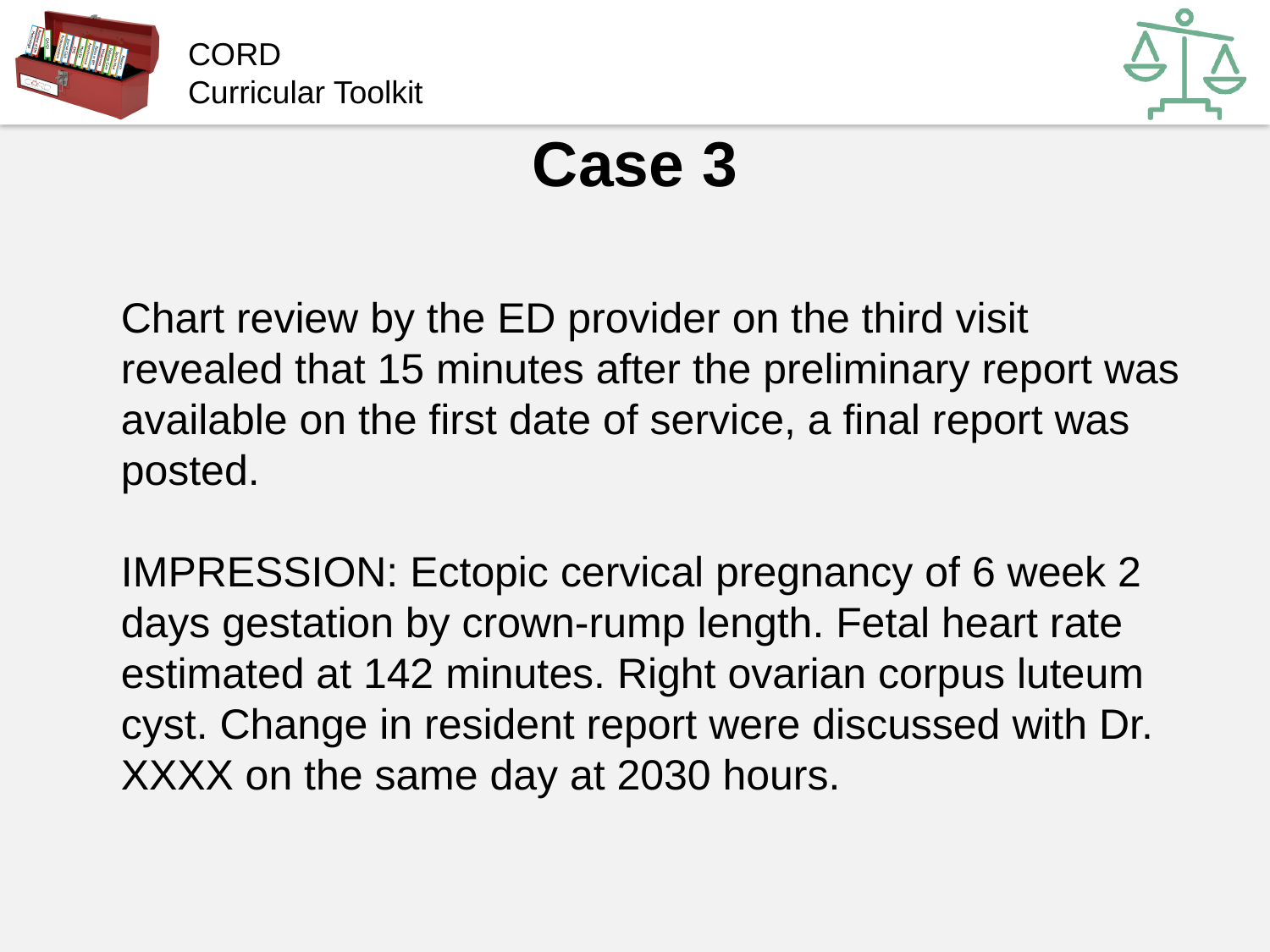

Case 3
Chart review by the ED provider on the third visit  revealed that 15 minutes after the preliminary report was available on the first date of service, a final report was posted.

IMPRESSION: Ectopic cervical pregnancy of 6 week 2 days gestation by crown-rump length. Fetal heart rate estimated at 142 minutes. Right ovarian corpus luteum cyst. Change in resident report were discussed with Dr. XXXX on the same day at 2030 hours.